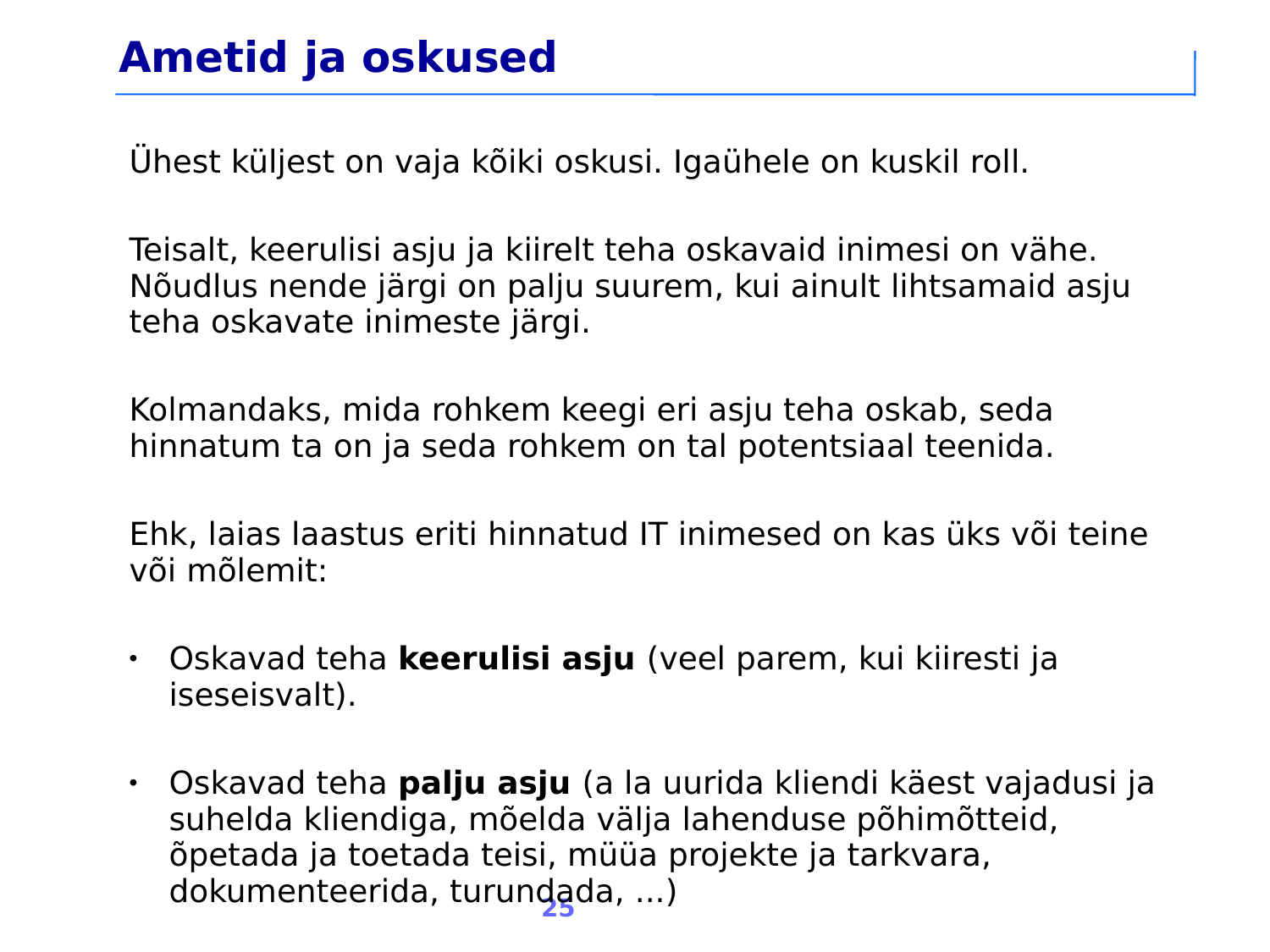

Ametid ja oskused

Ühest küljest on vaja kõiki oskusi. Igaühele on kuskil roll.

Teisalt, keerulisi asju ja kiirelt teha oskavaid inimesi on vähe. Nõudlus nende järgi on palju suurem, kui ainult lihtsamaid asju teha oskavate inimeste järgi.

Kolmandaks, mida rohkem keegi eri asju teha oskab, seda hinnatum ta on ja seda rohkem on tal potentsiaal teenida.

Ehk, laias laastus eriti hinnatud IT inimesed on kas üks või teine või mõlemit:

Oskavad teha keerulisi asju (veel parem, kui kiiresti ja iseseisvalt).

Oskavad teha palju asju (a la uurida kliendi käest vajadusi ja suhelda kliendiga, mõelda välja lahenduse põhimõtteid, õpetada ja toetada teisi, müüa projekte ja tarkvara, dokumenteerida, turundada, ...)